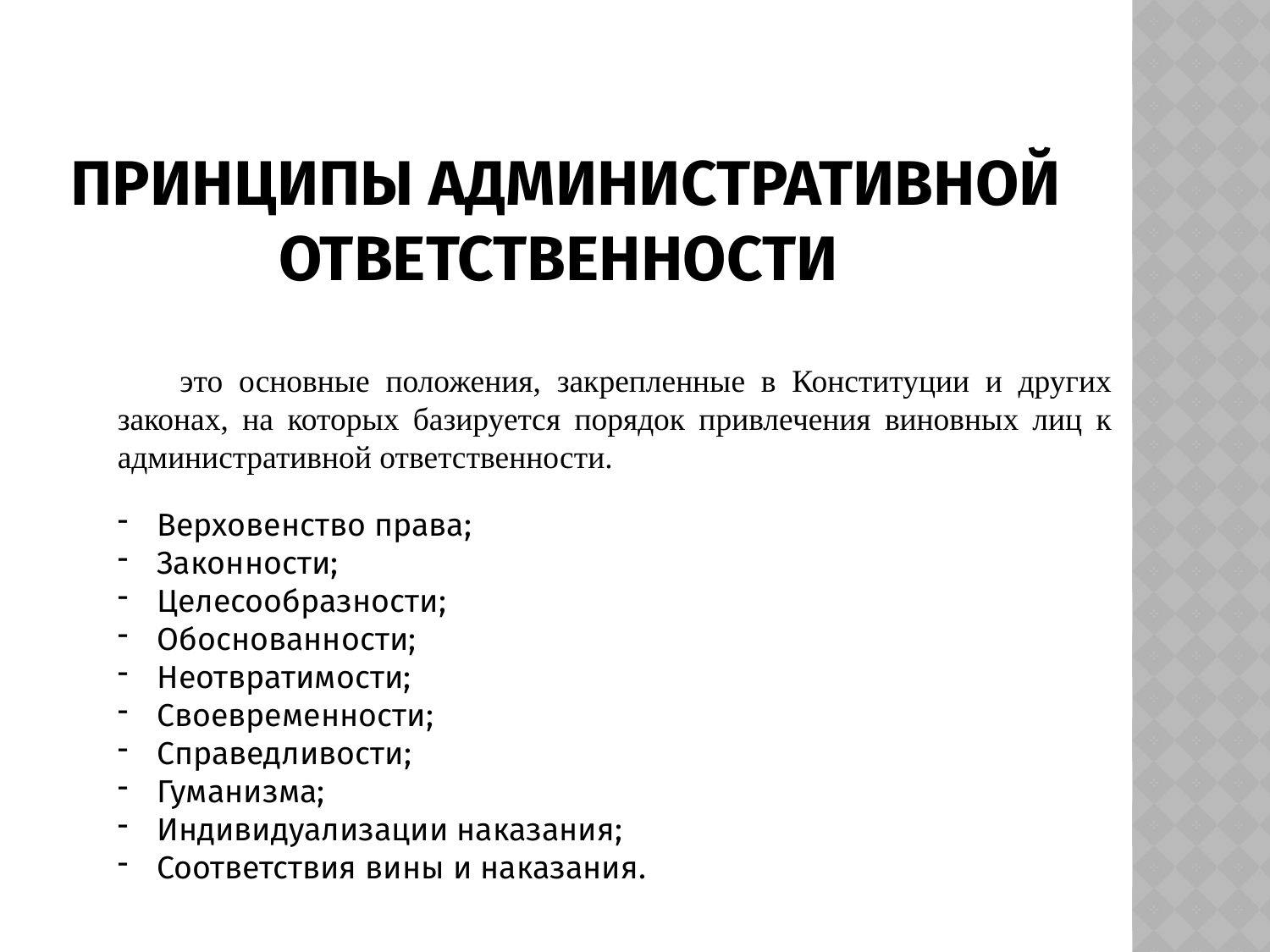

# Принципы административной ответственности

это основные положения, закрепленные в Конституции и других законах, на которых базируется порядок привлечения виновных лиц к административной ответственности.

Верховенство права;
Законности;
Целесообразности;
Обоснованности;
Неотвратимости;
Своевременности;
Справедливости;
Гуманизма;
Индивидуализации наказания;
Соответствия вины и наказания.